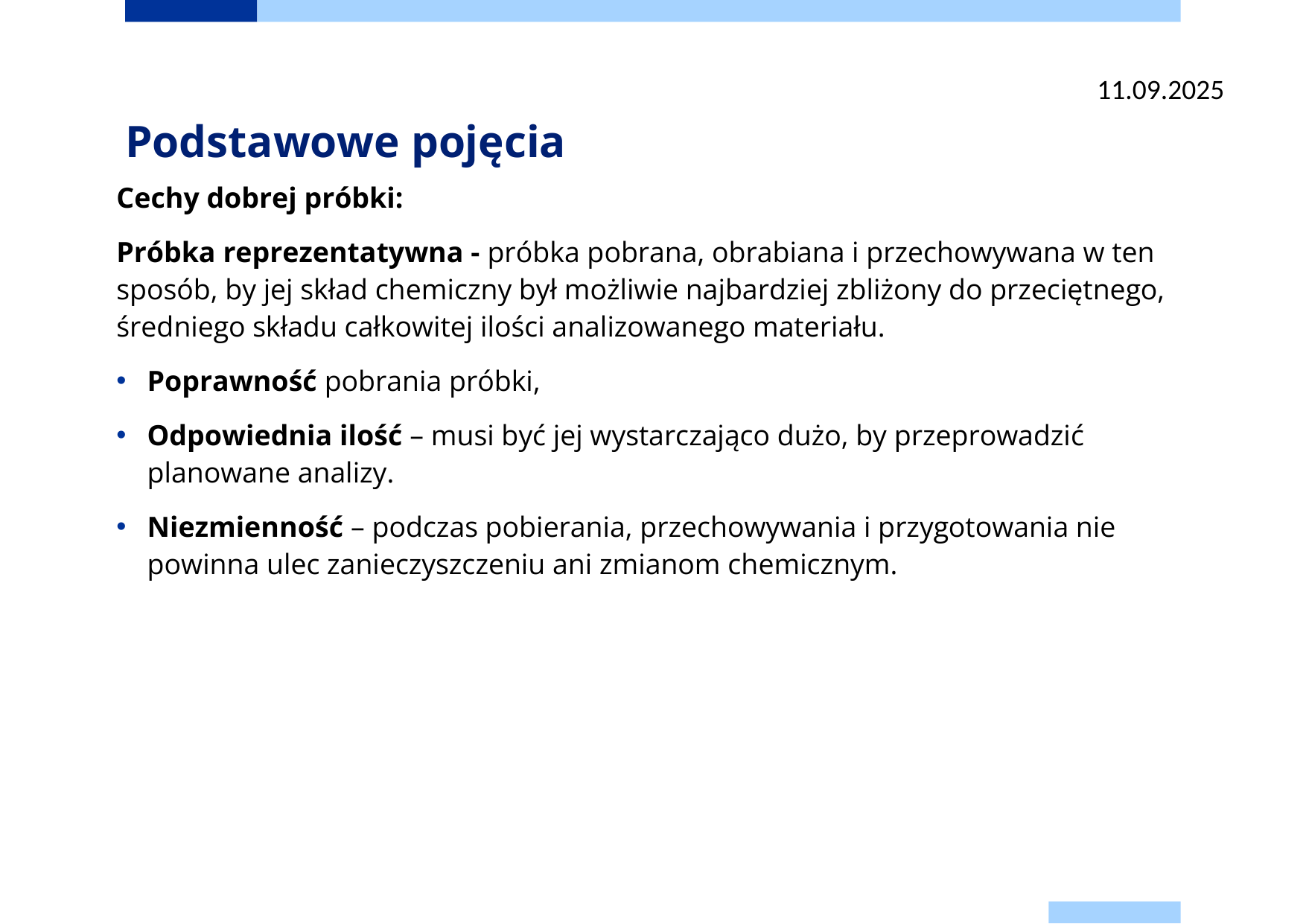

11.09.2025
# Podstawowe pojęcia
Cechy dobrej próbki:
Próbka reprezentatywna - próbka pobrana, obrabiana i przechowywana w ten sposób, by jej skład chemiczny był możliwie najbardziej zbliżony do przeciętnego, średniego składu całkowitej ilości analizowanego materiału.
Poprawność pobrania próbki,
Odpowiednia ilość – musi być jej wystarczająco dużo, by przeprowadzić planowane analizy.
Niezmienność – podczas pobierania, przechowywania i przygotowania nie powinna ulec zanieczyszczeniu ani zmianom chemicznym.